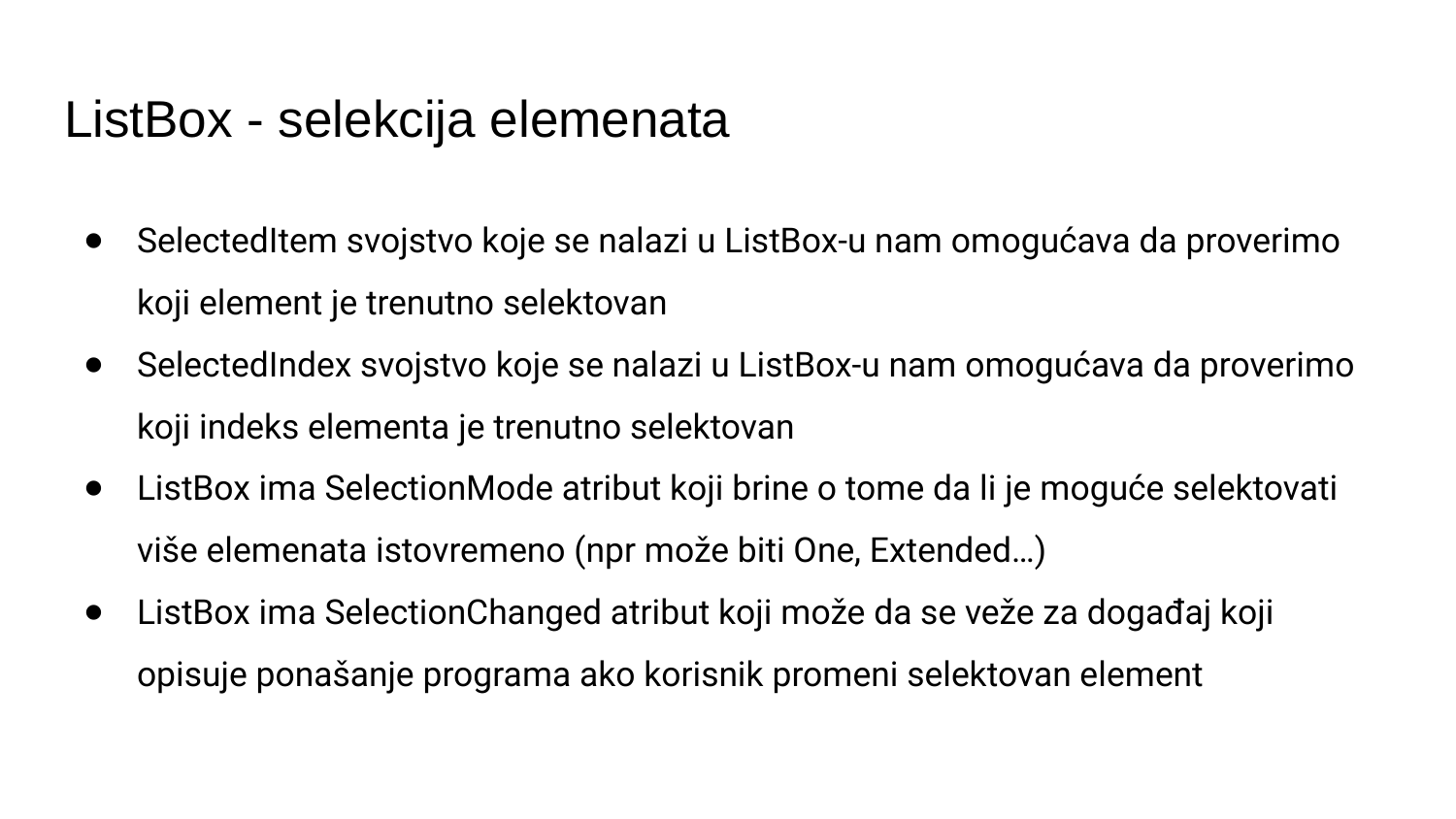

# ListBox - selekcija elemenata
SelectedItem svojstvo koje se nalazi u ListBox-u nam omogućava da proverimo koji element je trenutno selektovan
SelectedIndex svojstvo koje se nalazi u ListBox-u nam omogućava da proverimo koji indeks elementa je trenutno selektovan
ListBox ima SelectionMode atribut koji brine o tome da li je moguće selektovati više elemenata istovremeno (npr može biti One, Extended…)
ListBox ima SelectionChanged atribut koji može da se veže za događaj koji opisuje ponašanje programa ako korisnik promeni selektovan element